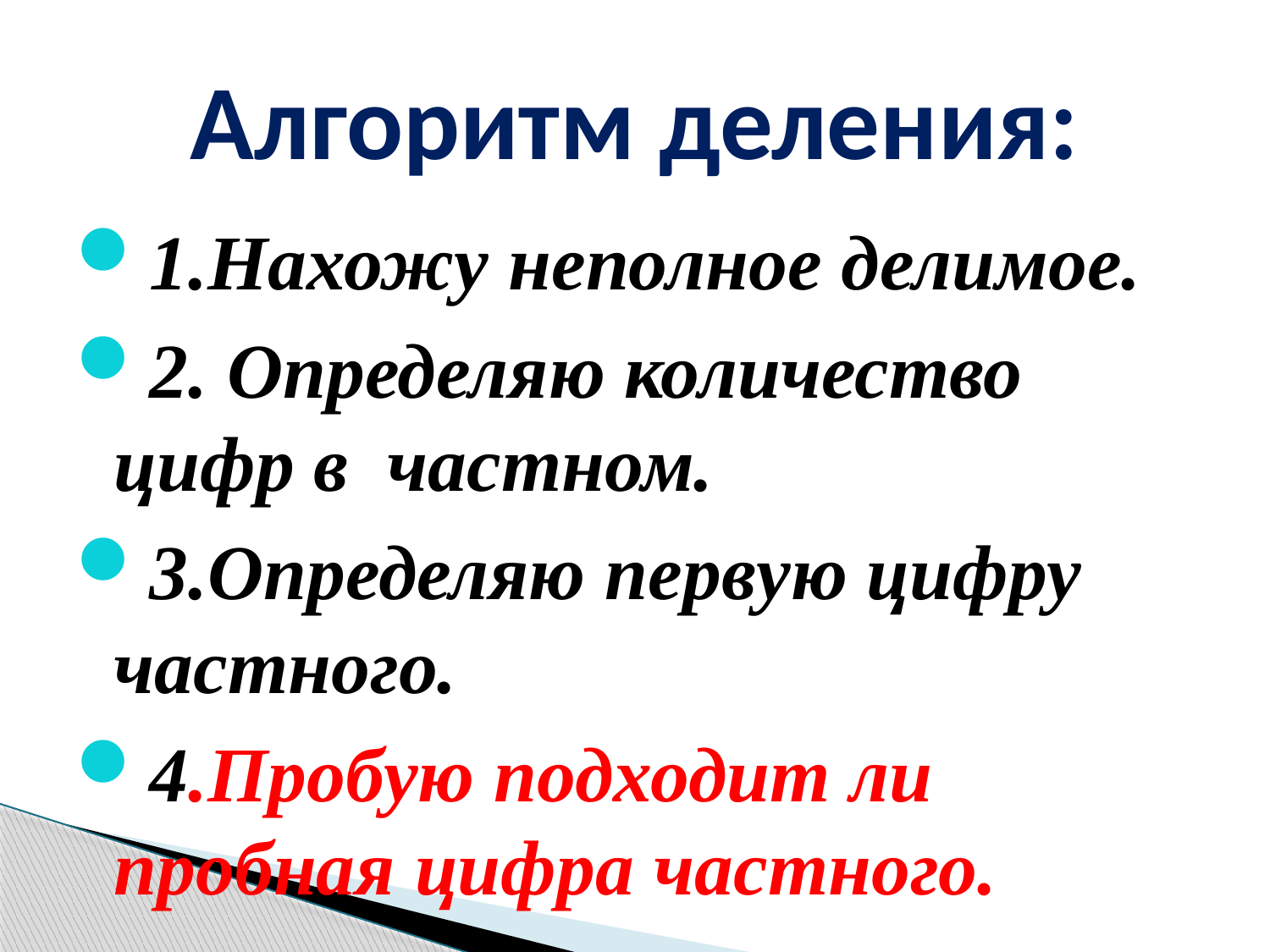

# Алгоритм деления:
1.Нахожу неполное делимое.
2. Определяю количество цифр в  частном.
3.Определяю первую цифру частного.
4.Пробую подходит ли пробная цифра частного.